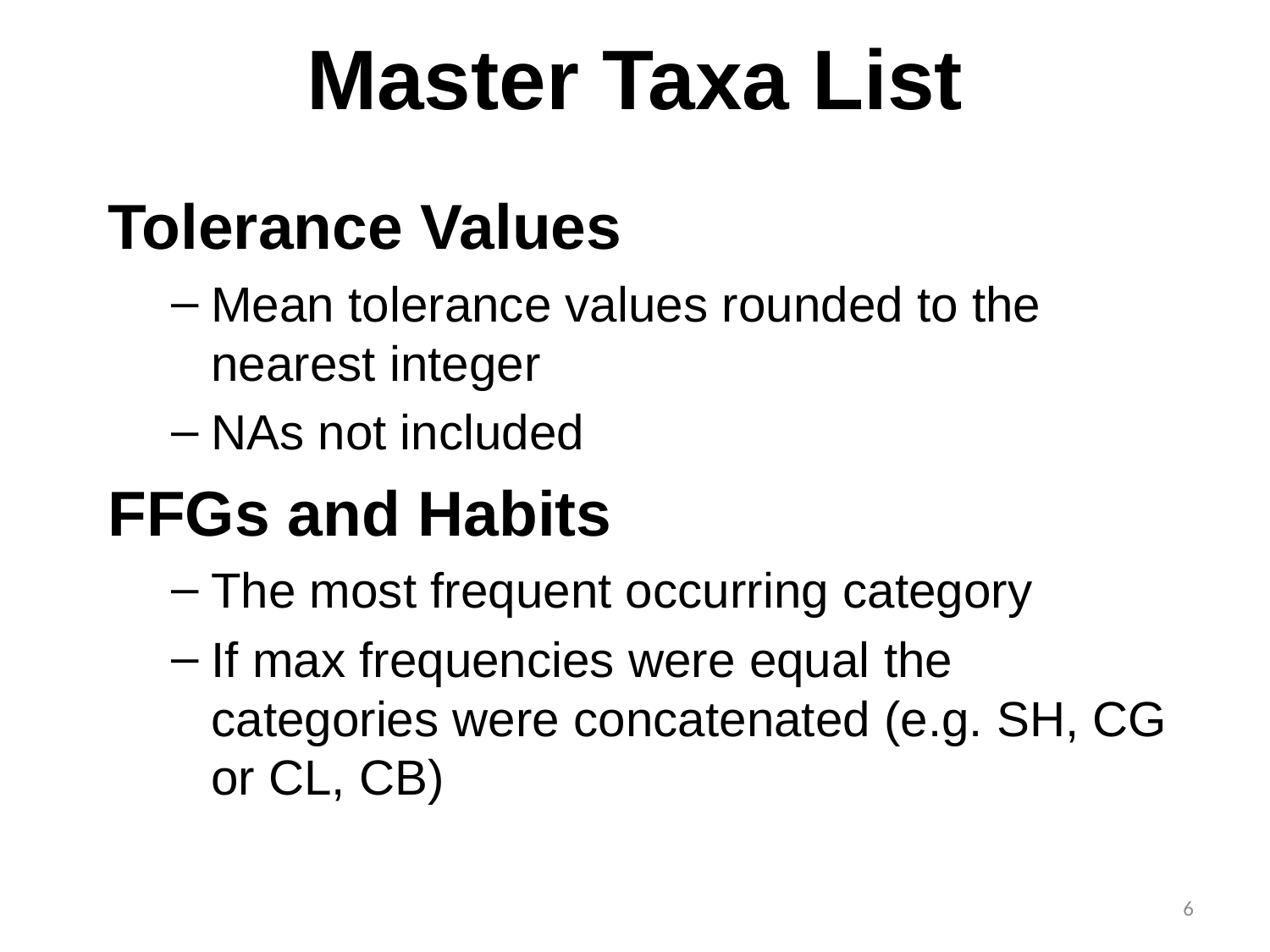

# Master Taxa List
Tolerance Values
Mean tolerance values rounded to the nearest integer
NAs not included
FFGs and Habits
The most frequent occurring category
If max frequencies were equal the categories were concatenated (e.g. SH, CG or CL, CB)
6